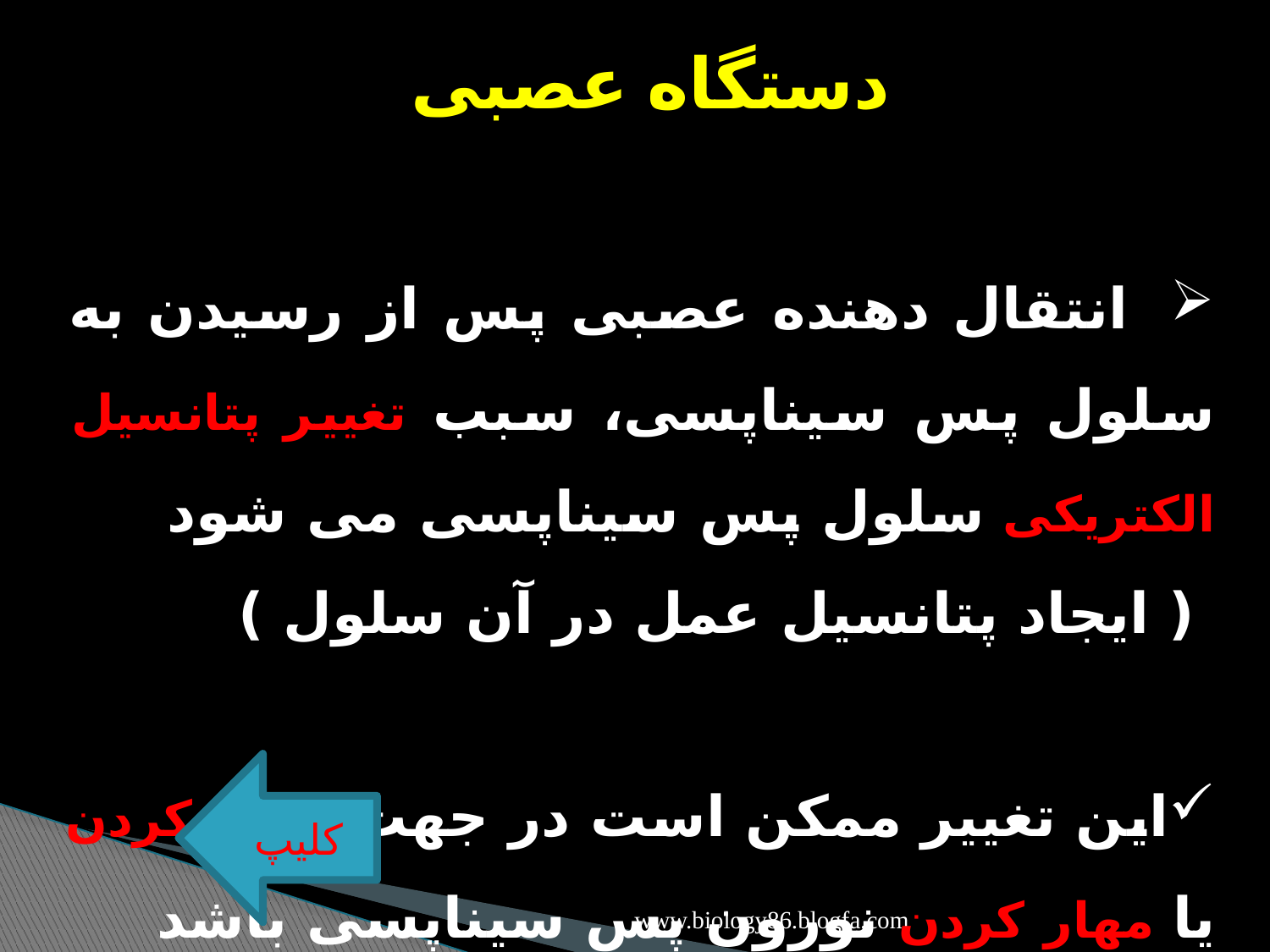

دستگاه عصبی
  انتقال دهنده عصبی پس از رسیدن به سلول پس سیناپسی، سبب تغییر پتانسیل الکتریکی سلول پس سیناپسی می شود       ( ایجاد پتانسیل عمل در آن سلول )

این تغییر ممکن است در جهت فعال کردن یا مهار کردن نورون پس سیناپسی باشد
کلیپ
www.biology86.blogfa.com